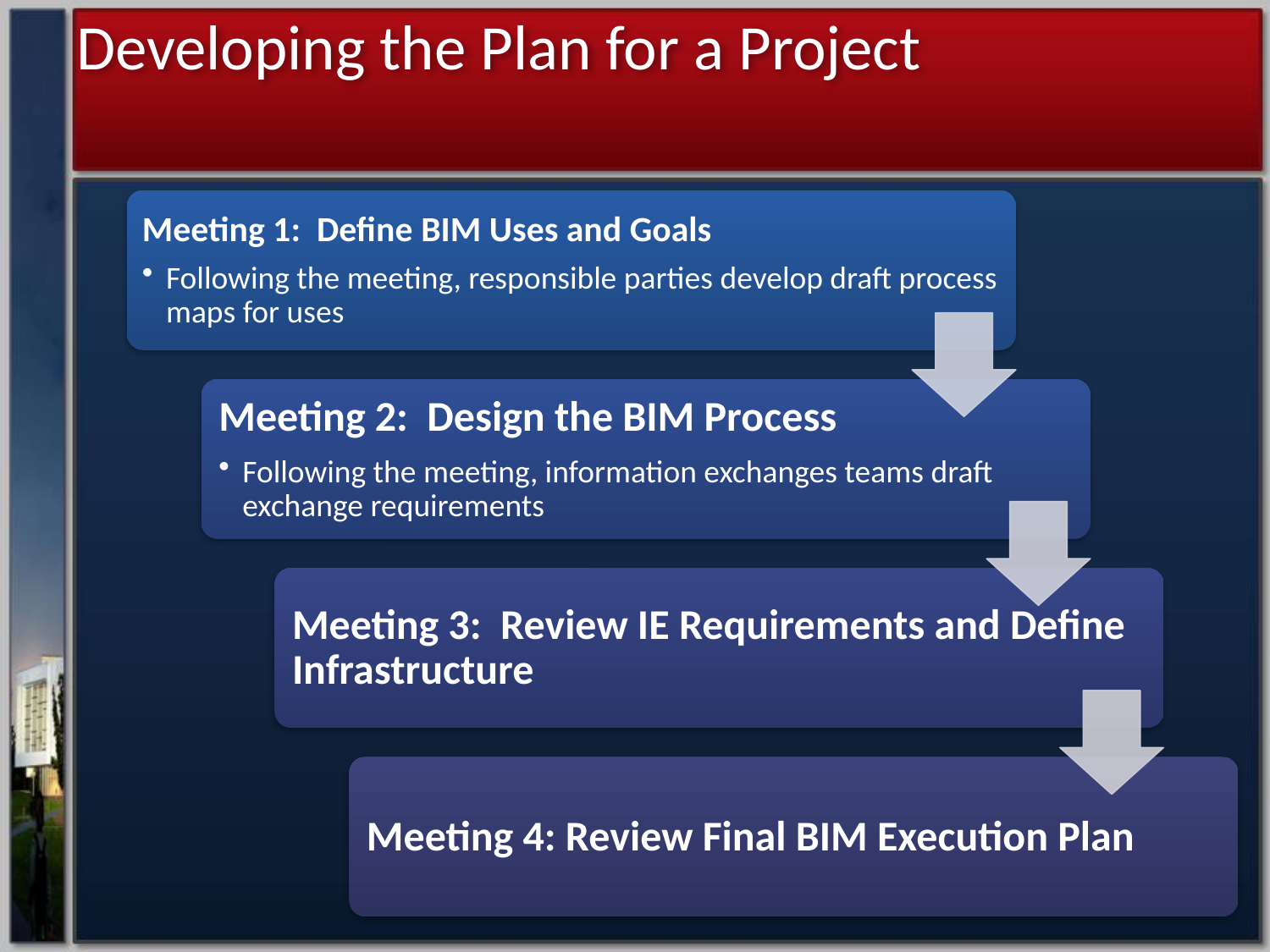

Developing the Plan for a Project

Meeting 1:  Define BIM Uses and Goals
Following the meeting, responsible parties develop draft process maps for uses
Meeting 2:  Design the BIM Process
Following the meeting, information exchanges teams draft exchange requirements
Meeting 3:  Review IE Requirements and Define Infrastructure
Meeting 4: Review Final BIM Execution Plan